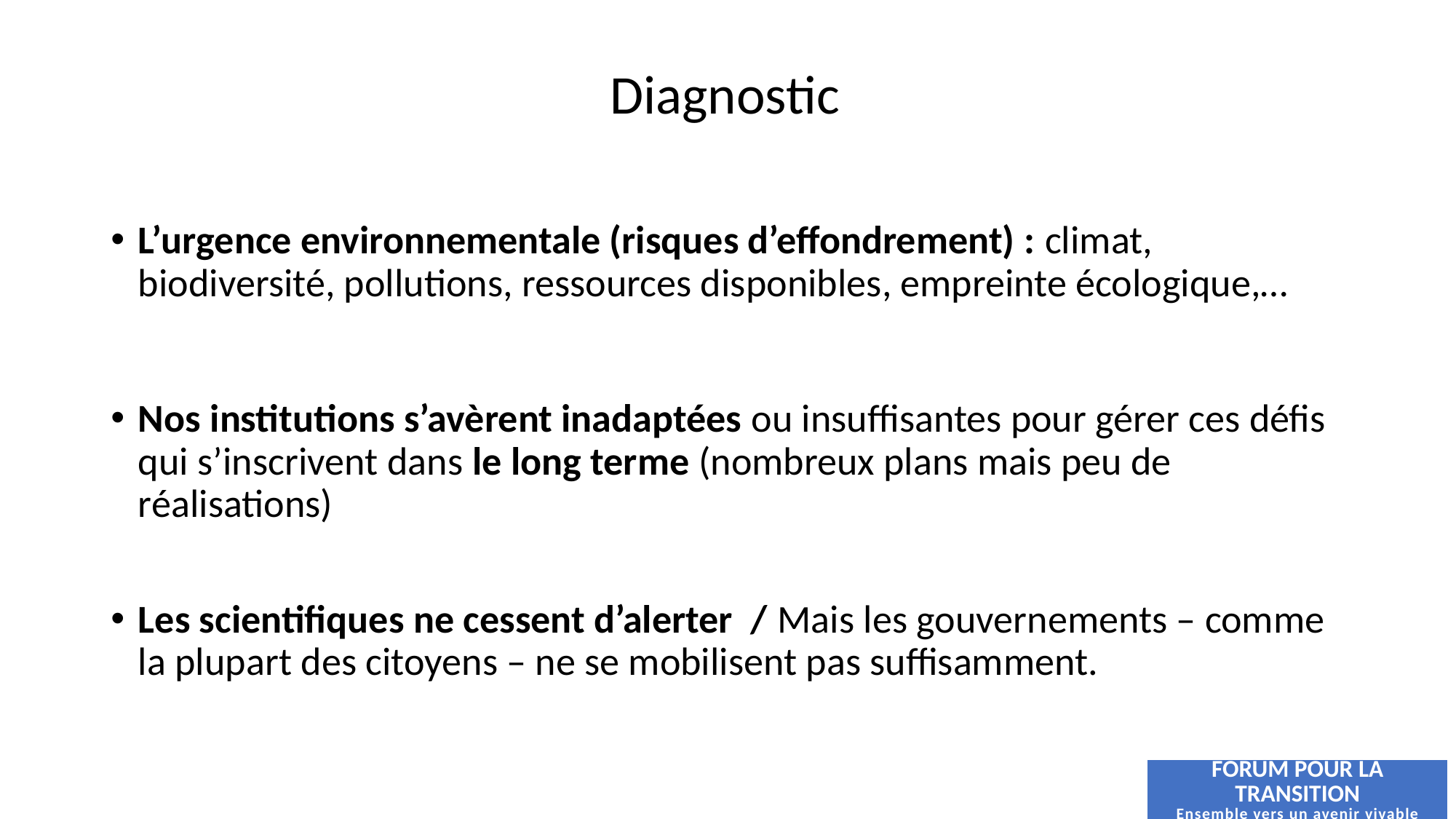

# Diagnostic

L’urgence environnementale (risques d’effondrement) : climat, biodiversité, pollutions, ressources disponibles, empreinte écologique,…

Nos institutions s’avèrent inadaptées ou insuffisantes pour gérer ces défis qui s’inscrivent dans le long terme (nombreux plans mais peu de réalisations)

Les scientifiques ne cessent d’alerter  / Mais les gouvernements – comme la plupart des citoyens – ne se mobilisent pas suffisamment.